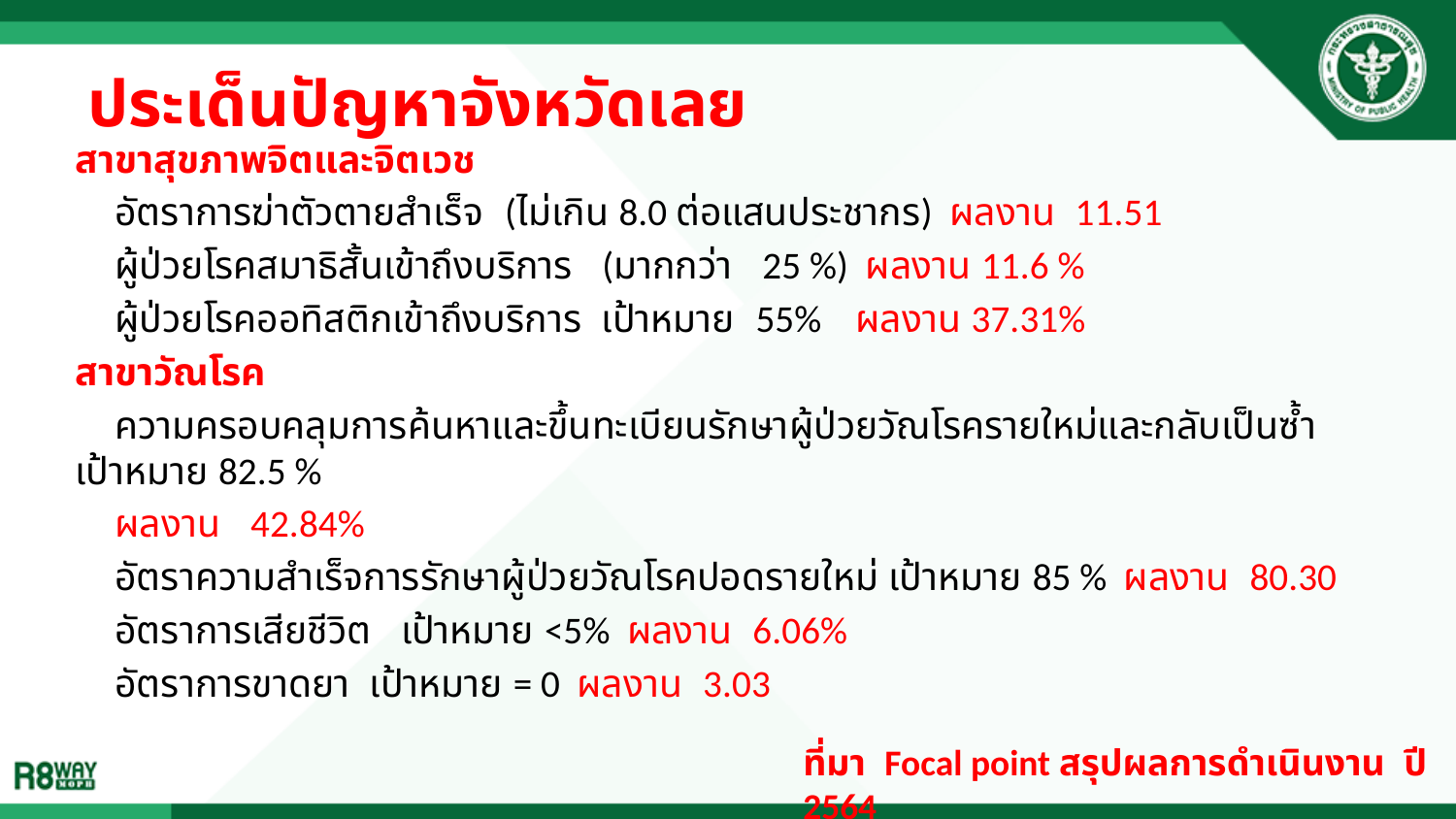

# ประเด็นปัญหาจังหวัดเลย
สาขาสุขภาพจิตและจิตเวช
    อัตราการฆ่าตัวตายสำเร็จ   (ไม่เกิน 8.0 ต่อแสนประชากร)  ผลงาน  11.51
    ผู้ป่วยโรคสมาธิสั้นเข้าถึงบริการ     (มากกว่า   25 %)  ผลงาน 11.6 %
    ผู้ป่วยโรคออทิสติกเข้าถึงบริการ  เป้าหมาย  55%    ผลงาน 37.31%
สาขาวัณโรค
    ความครอบคลุมการค้นหาและขึ้นทะเบียนรักษาผู้ป่วยวัณโรครายใหม่และกลับเป็นซ้ำ เป้าหมาย 82.5 %
    ผลงาน   42.84%
    อัตราความสำเร็จการรักษาผู้ป่วยวัณโรคปอดรายใหม่ เป้าหมาย 85 %  ผลงาน  80.30
    อัตราการเสียชีวิต   เป้าหมาย <5%  ผลงาน  6.06%
    อัตราการขาดยา  เป้าหมาย = 0  ผลงาน  3.03

ที่มา  Focal point สรุปผลการดำเนินงาน  ปี 2564